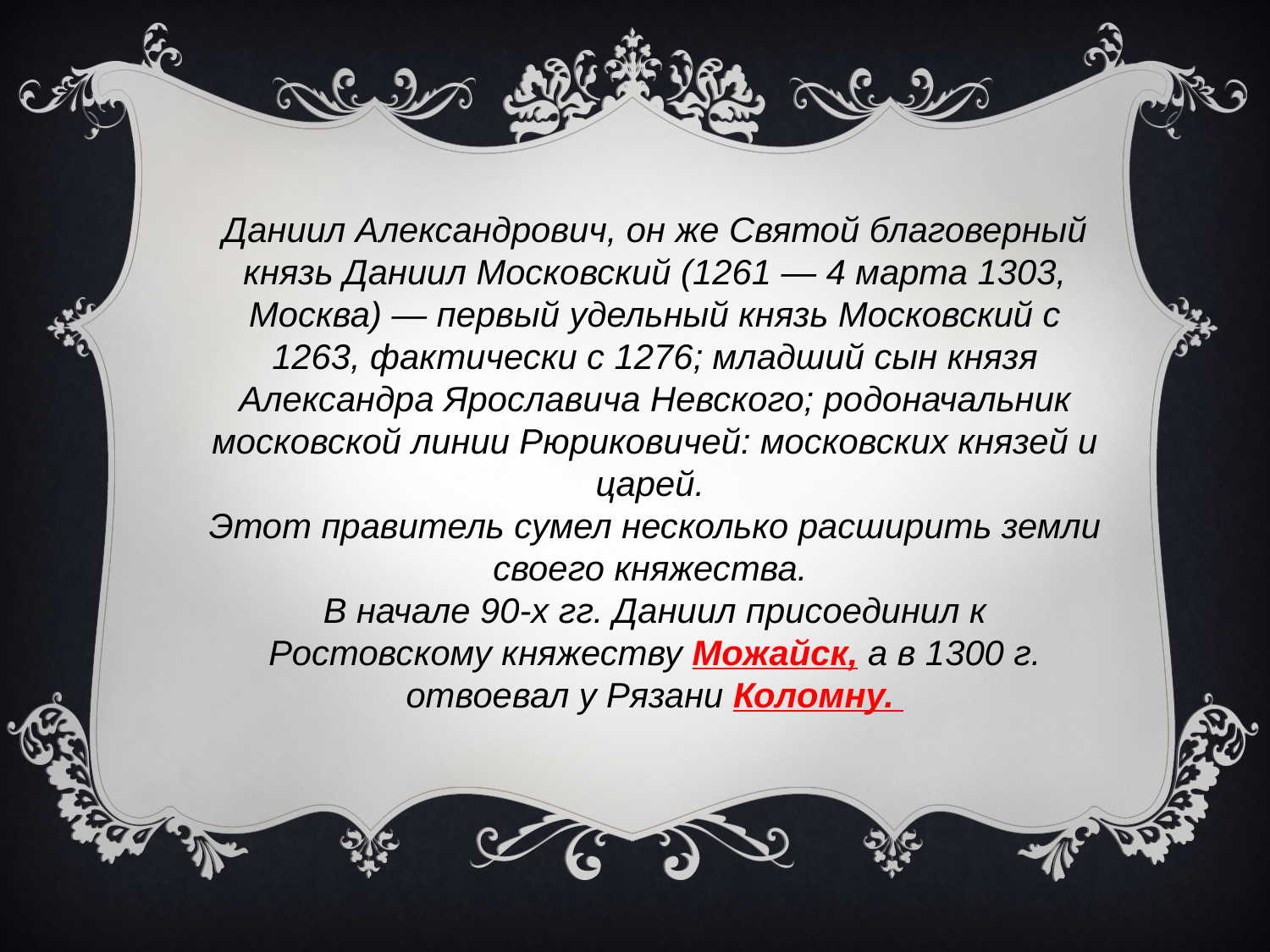

Даниил Александрович, он же Святой благоверный князь Даниил Московский (1261 — 4 марта 1303, Москва) — первый удельный князь Московский c 1263, фактически с 1276; младший сын князя Александра Ярославича Невского; родоначальник московской линии Рюриковичей: московских князей и царей.
Этот правитель сумел несколько расширить земли своего княжества.
В начале 90-х гг. Даниил присоединил к Ростовскому княжеству Можайск, а в 1300 г. отвоевал у Рязани Коломну.